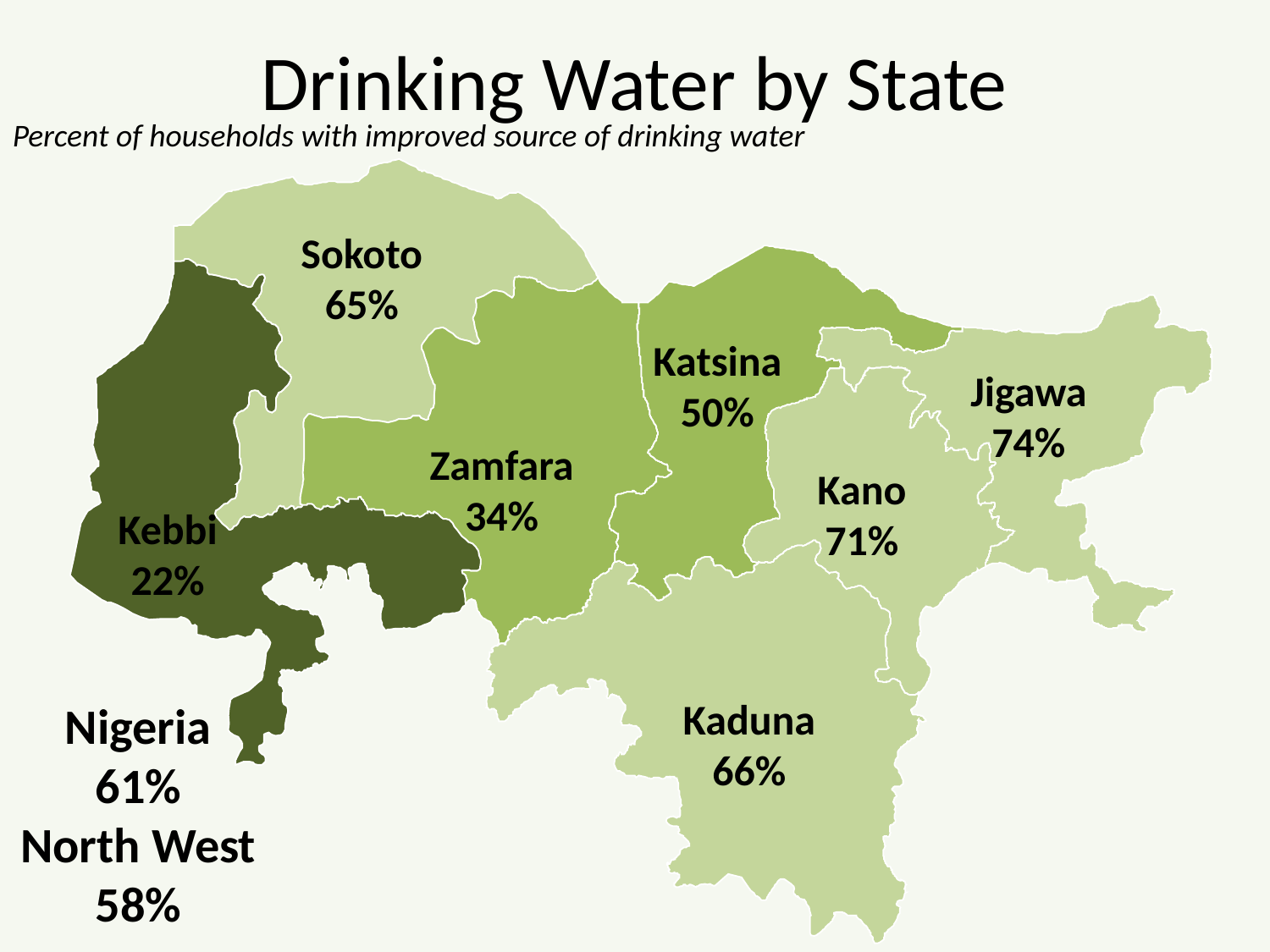

# Drinking Water by State
Percent of households with improved source of drinking water

Sokoto
65%

Katsina
50%
Niger
48%
Jigawa
74%
Zamfara
34%
Kano
71%
Kebbi
22%
Kaduna
66%
Nigeria
61%
North West
58%